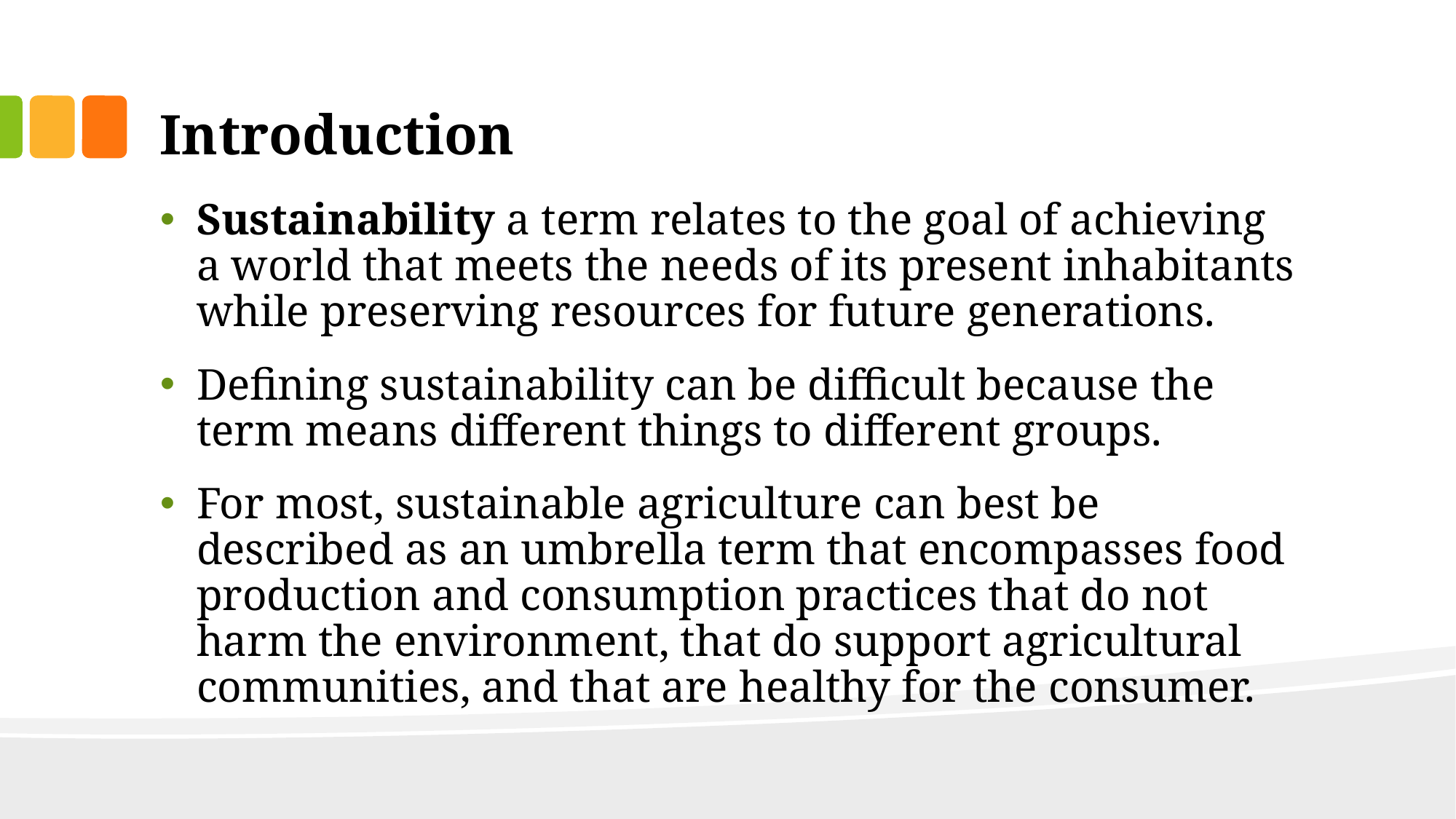

# Introduction
Sustainability a term relates to the goal of achieving a world that meets the needs of its present inhabitants while preserving resources for future generations.
Defining sustainability can be difficult because the term means different things to different groups.
For most, sustainable agriculture can best be described as an umbrella term that encompasses food production and consumption practices that do not harm the environment, that do support agricultural communities, and that are healthy for the consumer.